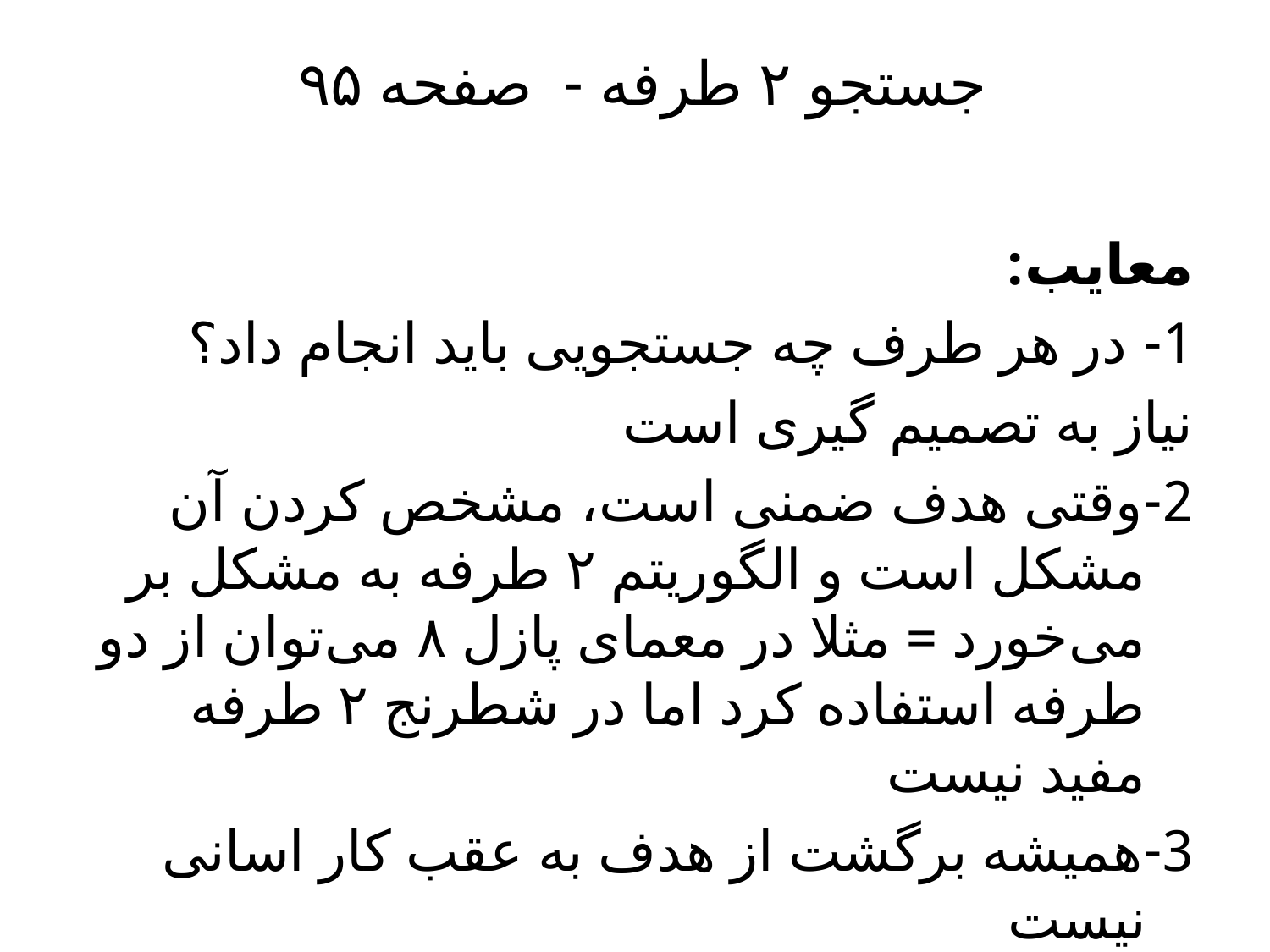

# جستجو ۲ طرفه -  صفحه ۹۵
معایب:
1- در هر طرف چه جستجویی باید انجام داد؟
نیاز به تصمیم گیری است
2-وقتی‌ هدف ضمنی‌ است، مشخص کردن آن مشکل است و الگوریتم ۲ طرفه به مشکل بر می‌خورد = مثلا در معمای پازل ۸ می‌توان از دو طرفه استفاده کرد اما در شطرنج ۲ طرفه مفید نیست
3-همیشه برگشت از هدف به عقب کار اسانی‌ نیست